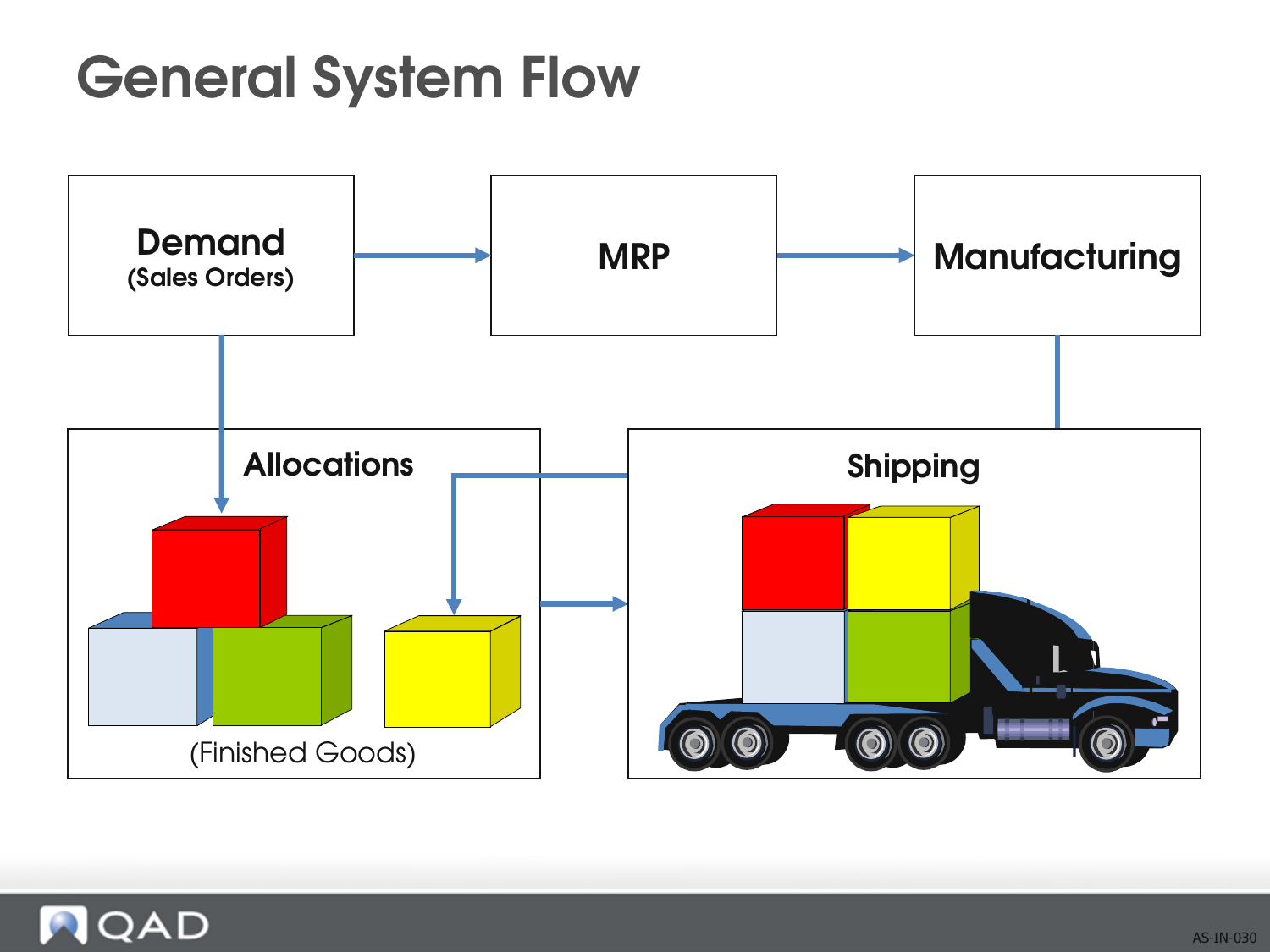

# General System Flow
Demand
(Sales Orders)
MRP
Manufacturing

Allocations
Shipping

(Finished Goods)
AS-IN-030